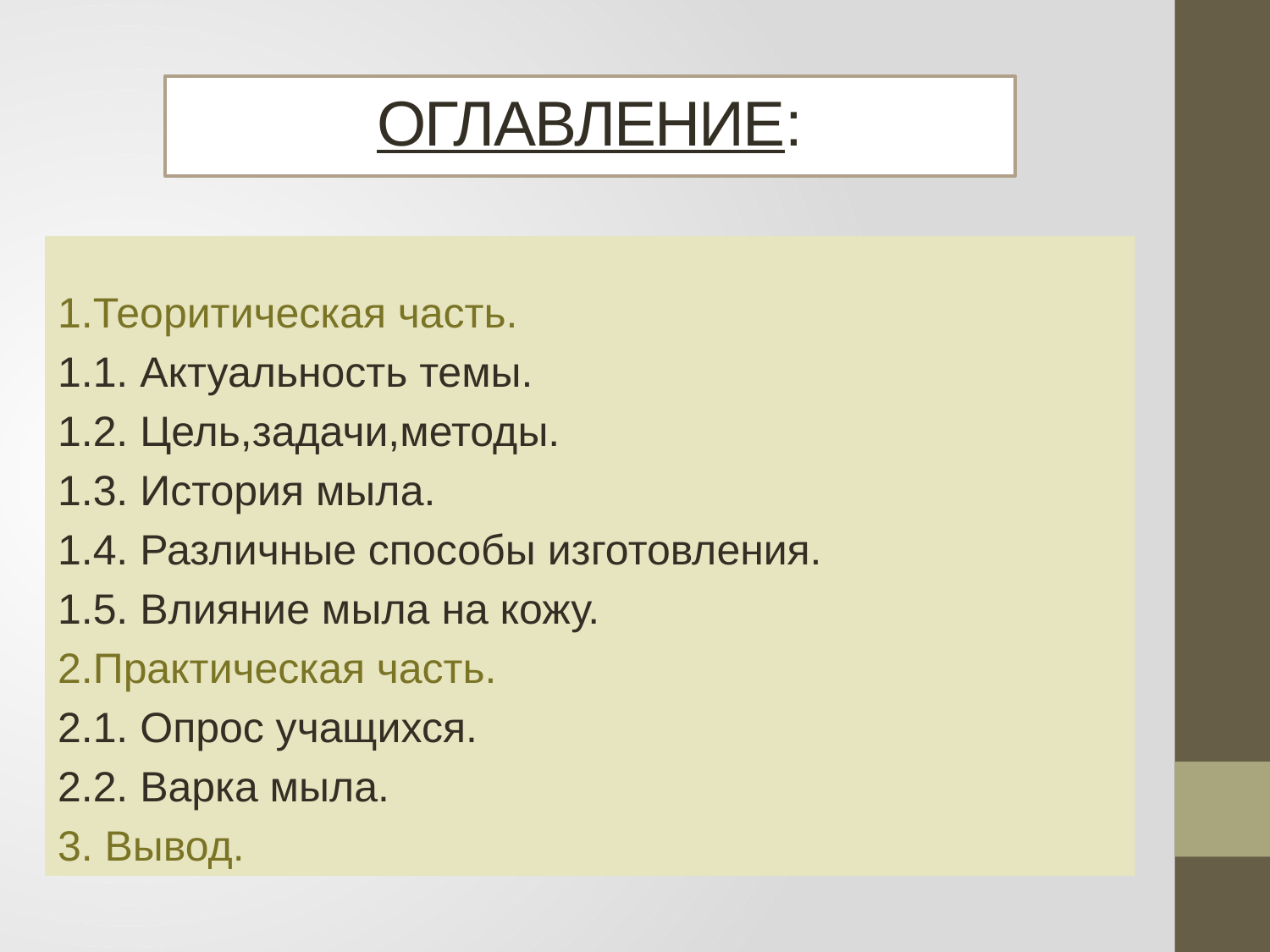

# Оглавление:
1.Теоритическая часть.
1.1. Актуальность темы.
1.2. Цель,задачи,методы.
1.3. История мыла.
1.4. Различные способы изготовления.
1.5. Влияние мыла на кожу.
2.Практическая часть.
2.1. Опрос учащихся.
2.2. Варка мыла.
3. Вывод.